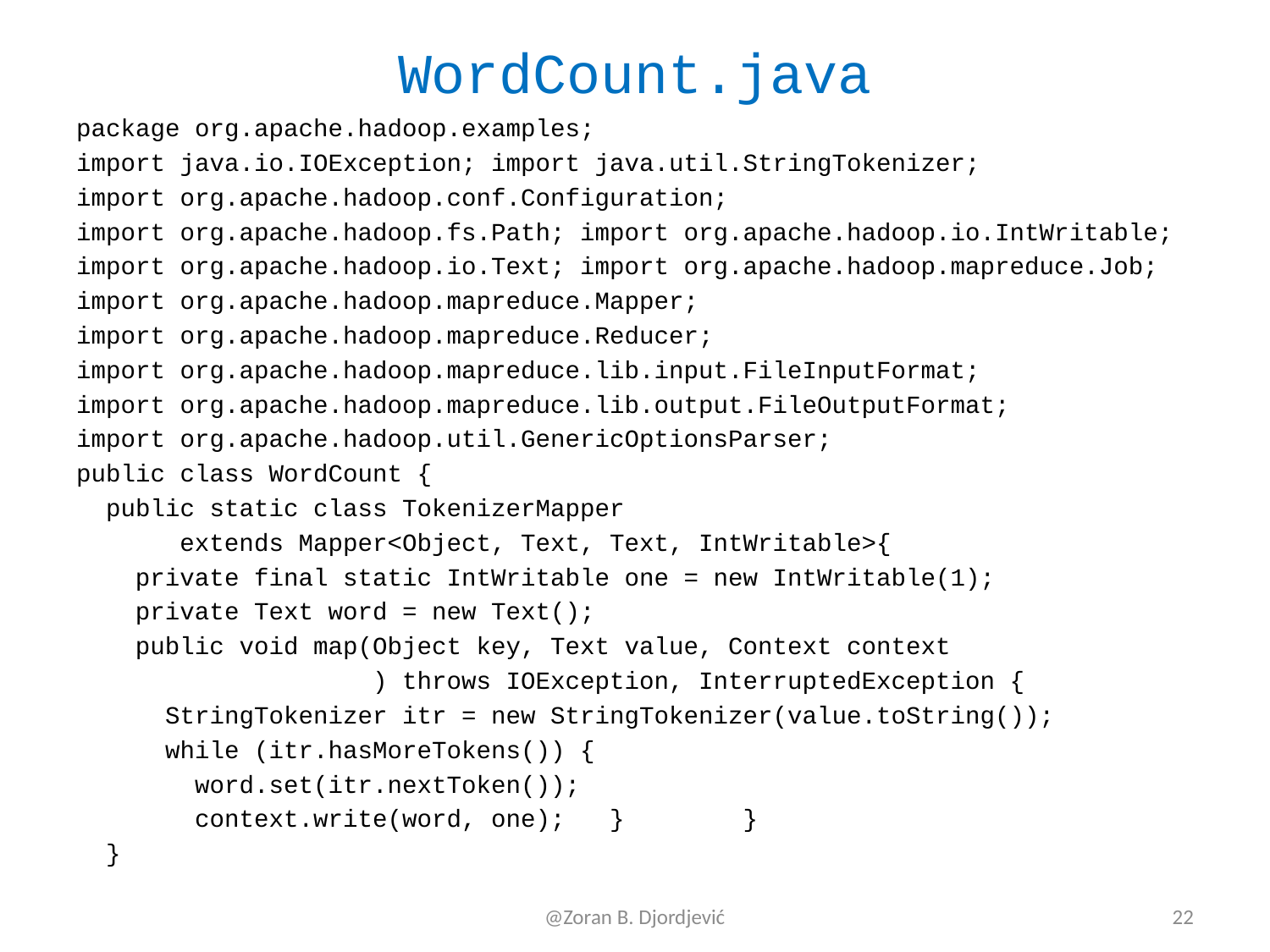

# WordCount.java
package org.apache.hadoop.examples;
import java.io.IOException; import java.util.StringTokenizer;
import org.apache.hadoop.conf.Configuration;
import org.apache.hadoop.fs.Path; import org.apache.hadoop.io.IntWritable;
import org.apache.hadoop.io.Text; import org.apache.hadoop.mapreduce.Job;
import org.apache.hadoop.mapreduce.Mapper;
import org.apache.hadoop.mapreduce.Reducer;
import org.apache.hadoop.mapreduce.lib.input.FileInputFormat;
import org.apache.hadoop.mapreduce.lib.output.FileOutputFormat;
import org.apache.hadoop.util.GenericOptionsParser;
public class WordCount {
  public static class TokenizerMapper
       extends Mapper<Object, Text, Text, IntWritable>{
    private final static IntWritable one = new IntWritable(1);
    private Text word = new Text();
    public void map(Object key, Text value, Context context
                    ) throws IOException, InterruptedException {
      StringTokenizer itr = new StringTokenizer(value.toString());
      while (itr.hasMoreTokens()) {
        word.set(itr.nextToken());
        context.write(word, one);   }        }
  }

@Zoran B. Djordjević
22